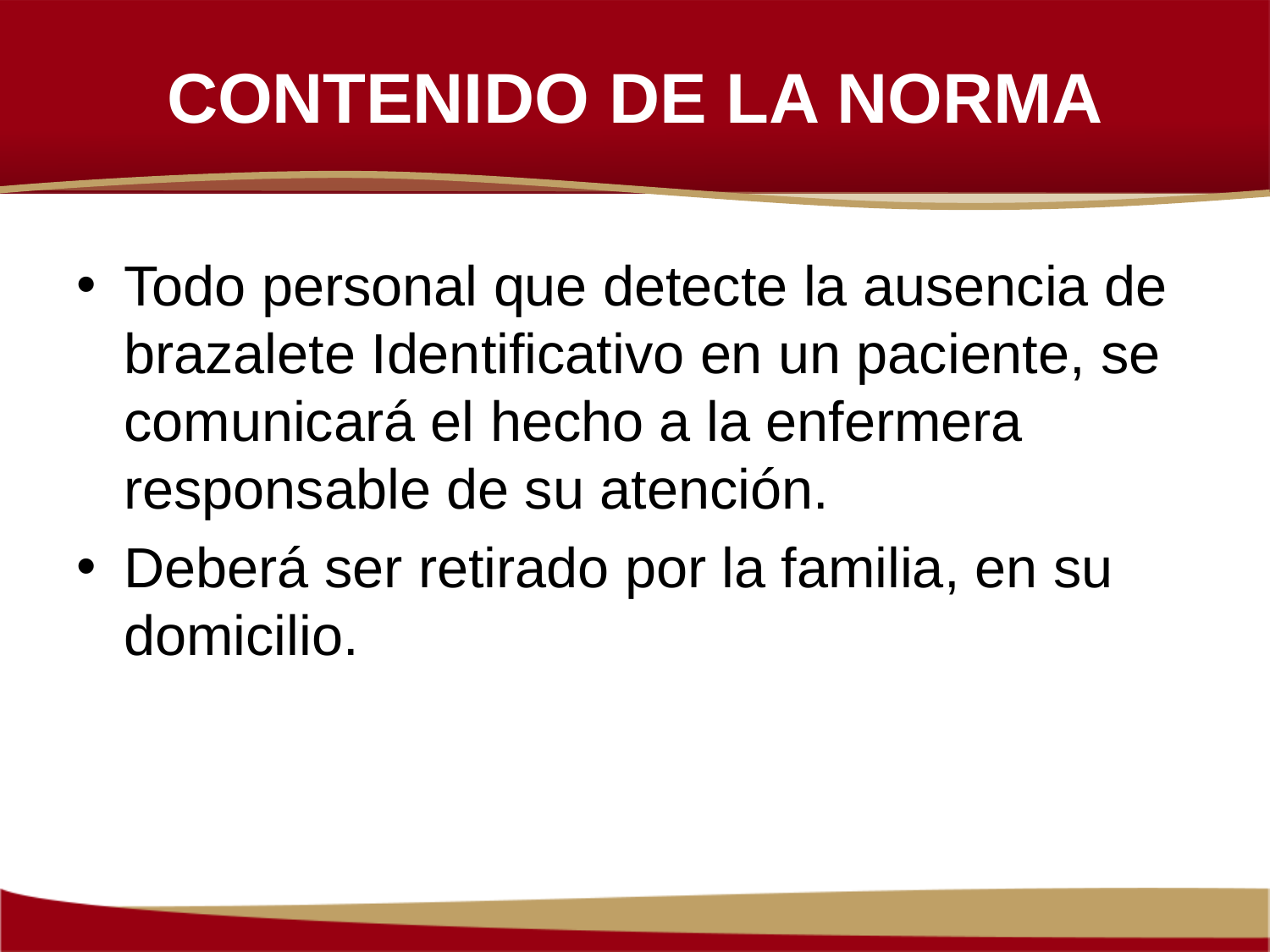

# CONTENIDO DE LA NORMA
Todo personal que detecte la ausencia de brazalete Identificativo en un paciente, se comunicará el hecho a la enfermera responsable de su atención.
Deberá ser retirado por la familia, en su domicilio.